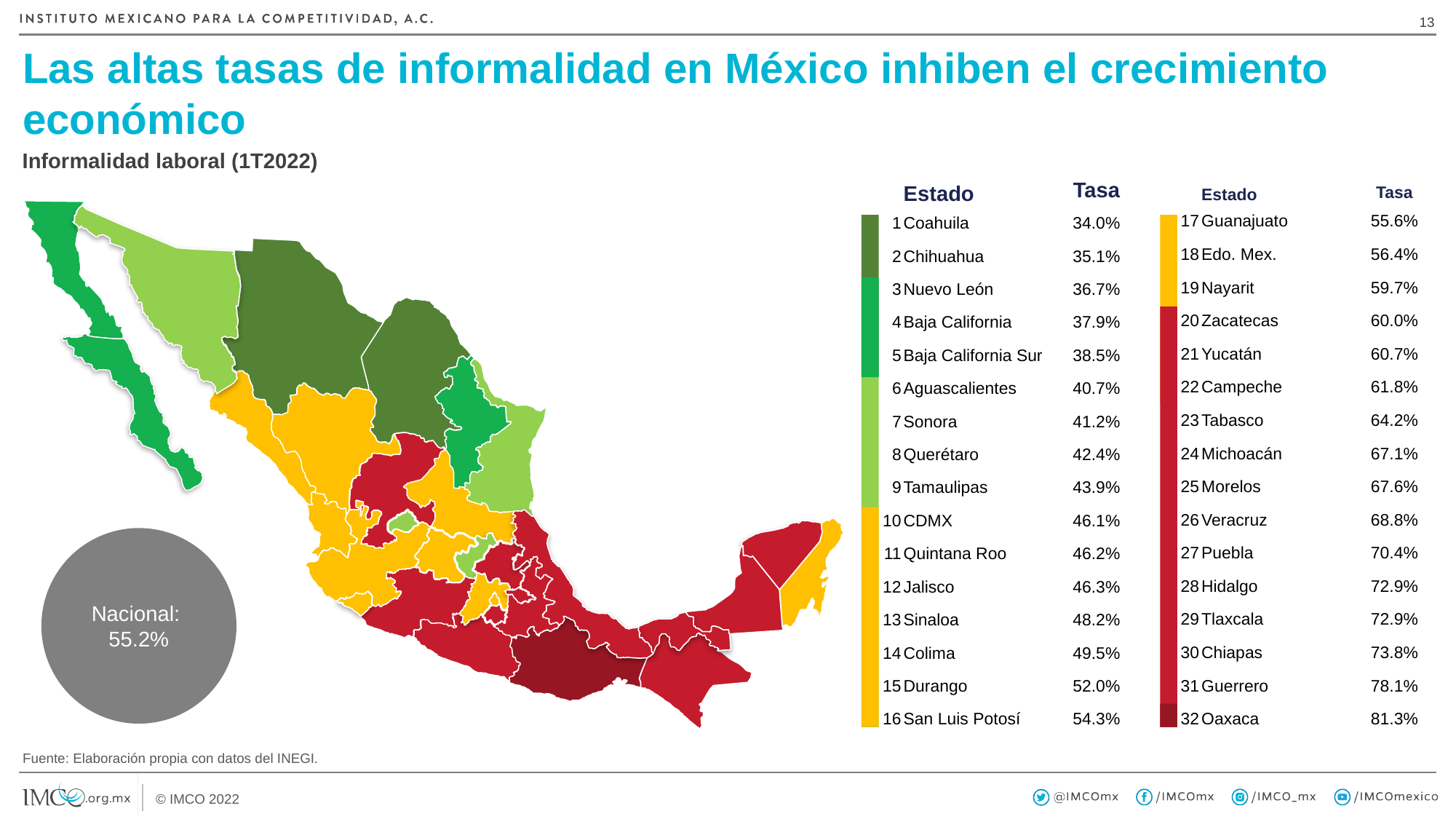

13
# Las altas tasas de informalidad en México inhiben el crecimiento económico
Informalidad laboral (1T2022)
|  | Estado | Tasa |
| --- | --- | --- |
| 1 | Coahuila | 34.0% |
| 2 | Chihuahua | 35.1% |
| 3 | Nuevo León | 36.7% |
| 4 | Baja California | 37.9% |
| 5 | Baja California Sur | 38.5% |
| 6 | Aguascalientes | 40.7% |
| 7 | Sonora | 41.2% |
| 8 | Querétaro | 42.4% |
| 9 | Tamaulipas | 43.9% |
| 10 | CDMX | 46.1% |
| 11 | Quintana Roo | 46.2% |
| 12 | Jalisco | 46.3% |
| 13 | Sinaloa | 48.2% |
| 14 | Colima | 49.5% |
| 15 | Durango | 52.0% |
| 16 | San Luis Potosí | 54.3% |
|  | Estado | Tasa |
| --- | --- | --- |
| 17 | Guanajuato | 55.6% |
| 18 | Edo. Mex. | 56.4% |
| 19 | Nayarit | 59.7% |
| 20 | Zacatecas | 60.0% |
| 21 | Yucatán | 60.7% |
| 22 | Campeche | 61.8% |
| 23 | Tabasco | 64.2% |
| 24 | Michoacán | 67.1% |
| 25 | Morelos | 67.6% |
| 26 | Veracruz | 68.8% |
| 27 | Puebla | 70.4% |
| 28 | Hidalgo | 72.9% |
| 29 | Tlaxcala | 72.9% |
| 30 | Chiapas | 73.8% |
| 31 | Guerrero | 78.1% |
| 32 | Oaxaca | 81.3% |

Nacional:
55.2%

Fuente: Elaboración propia con datos del INEGI.